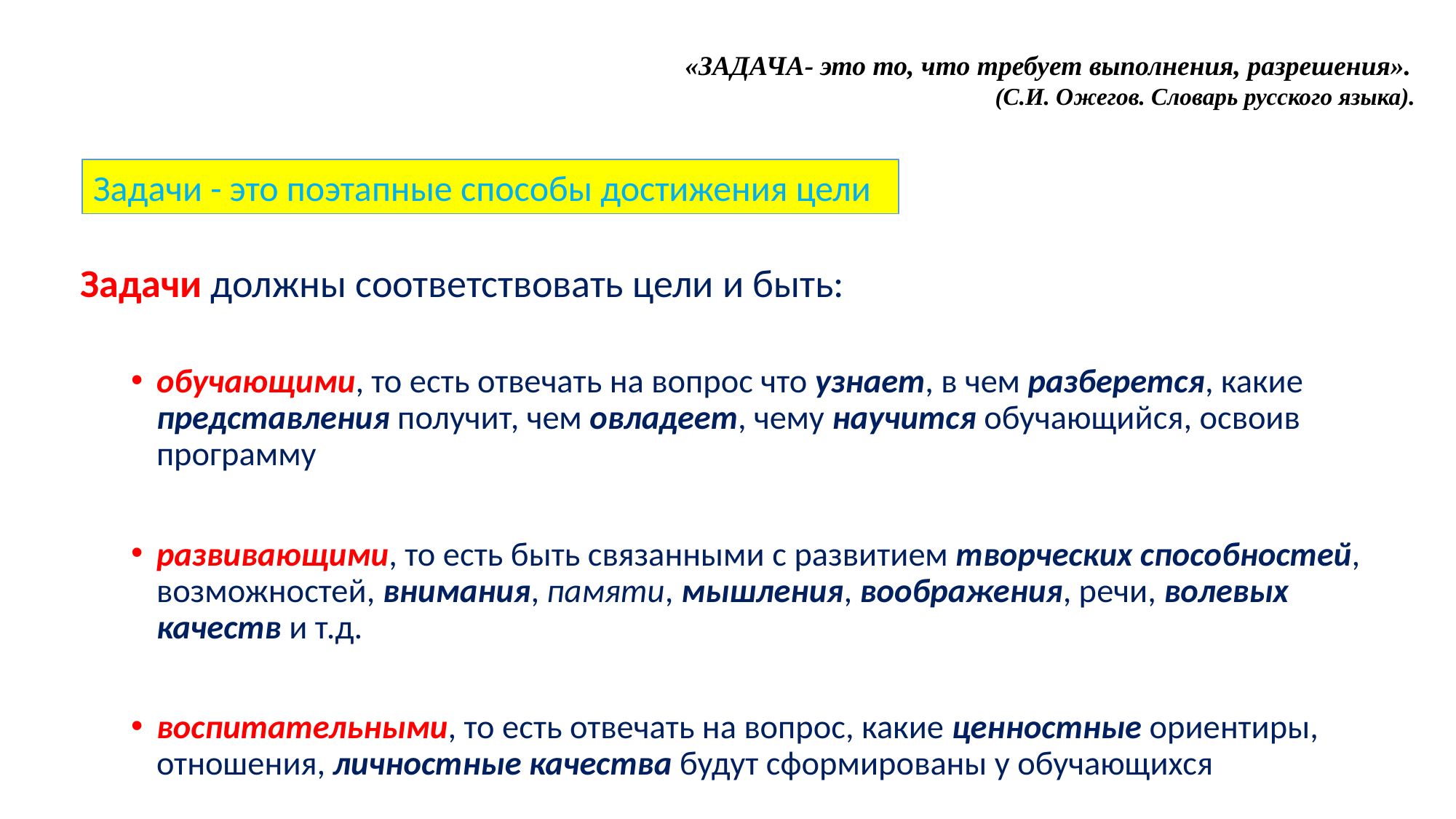

«ЗАДАЧА- это то, что требует выполнения, разрешения».
(С.И. Ожегов. Словарь русского языка).
Задачи - это поэтапные способы достижения цели
Задачи должны соответствовать цели и быть:

обучающими, то есть отвечать на вопрос что узнает, в чем разберется, какие представления получит, чем овладеет, чему научится обучающийся, освоив программу

развивающими, то есть быть связанными с развитием творческих способностей, возможностей, внимания, памяти, мышления, воображения, речи, волевых качеств и т.д.

воспитательными, то есть отвечать на вопрос, какие ценностные ориентиры, отношения, личностные качества будут сформированы у обучающихся